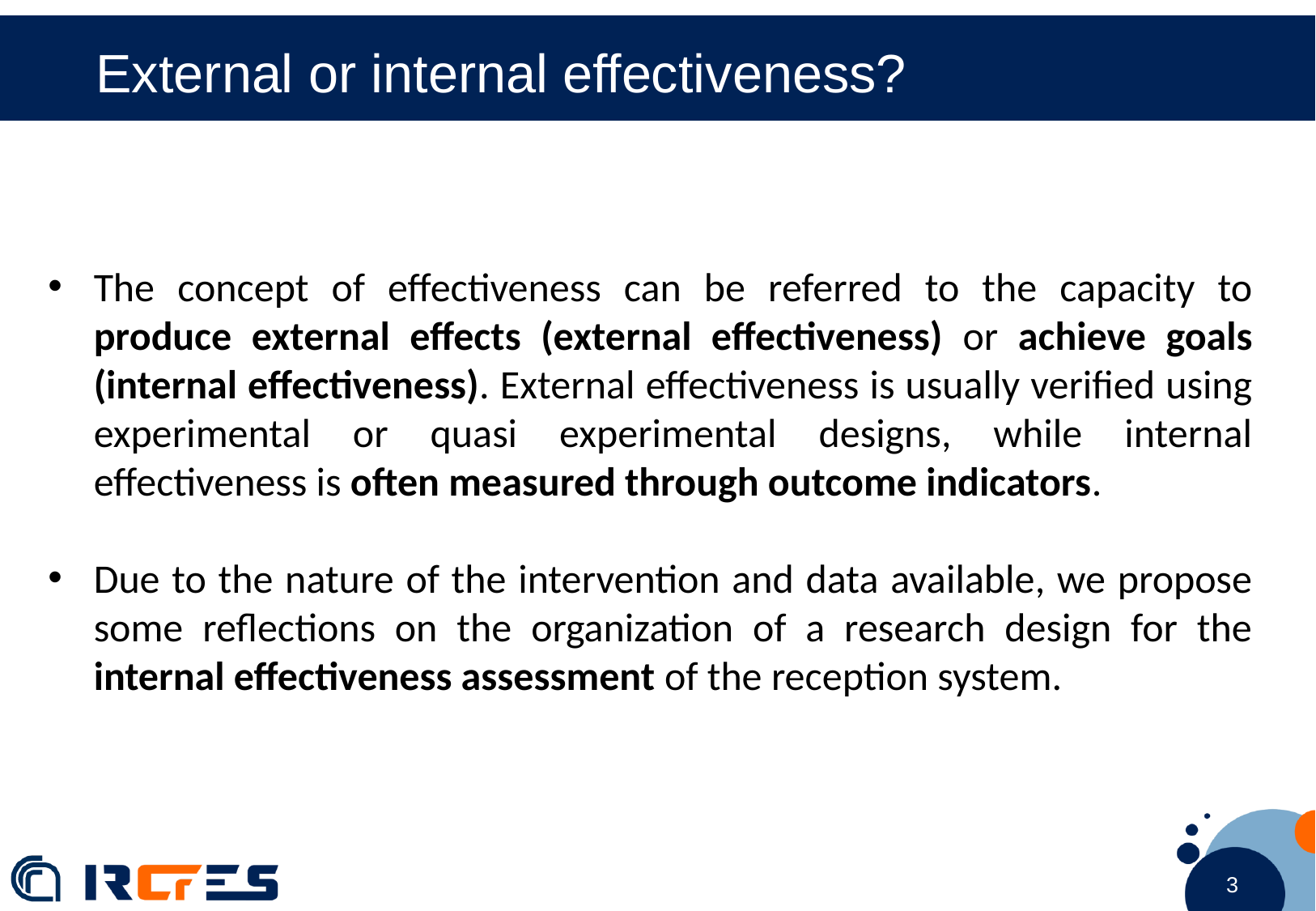

External or internal effectiveness?

The concept of effectiveness can be referred to the capacity to produce external effects (external effectiveness) or achieve goals (internal effectiveness). External effectiveness is usually verified using experimental or quasi experimental designs, while internal effectiveness is often measured through outcome indicators.

Due to the nature of the intervention and data available, we propose some reflections on the organization of a research design for the internal effectiveness assessment of the reception system.